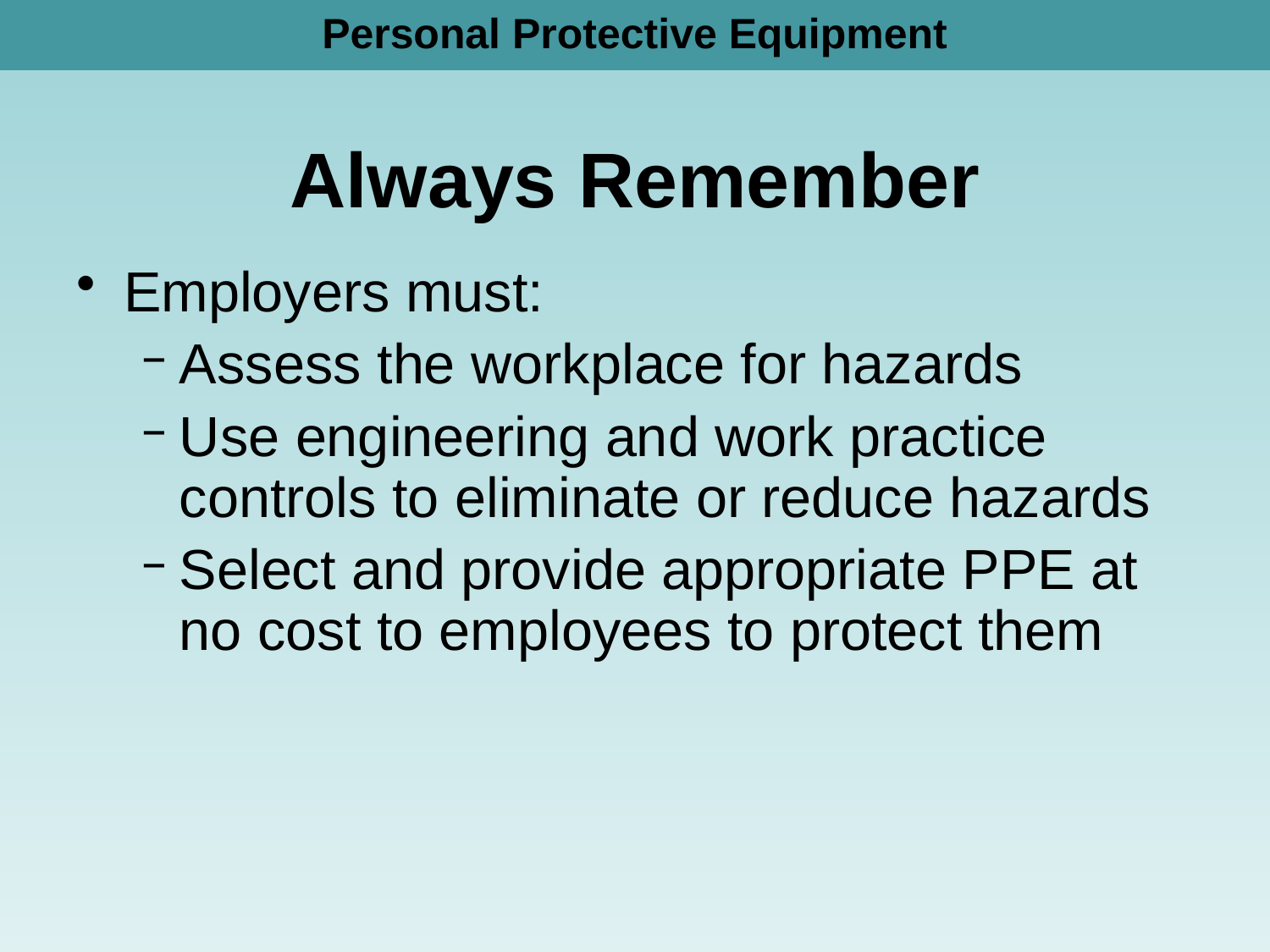

Personal Protective Equipment
# Always Remember
Employers must:
Assess the workplace for hazards
Use engineering and work practice controls to eliminate or reduce hazards
Select and provide appropriate PPE at no cost to employees to protect them